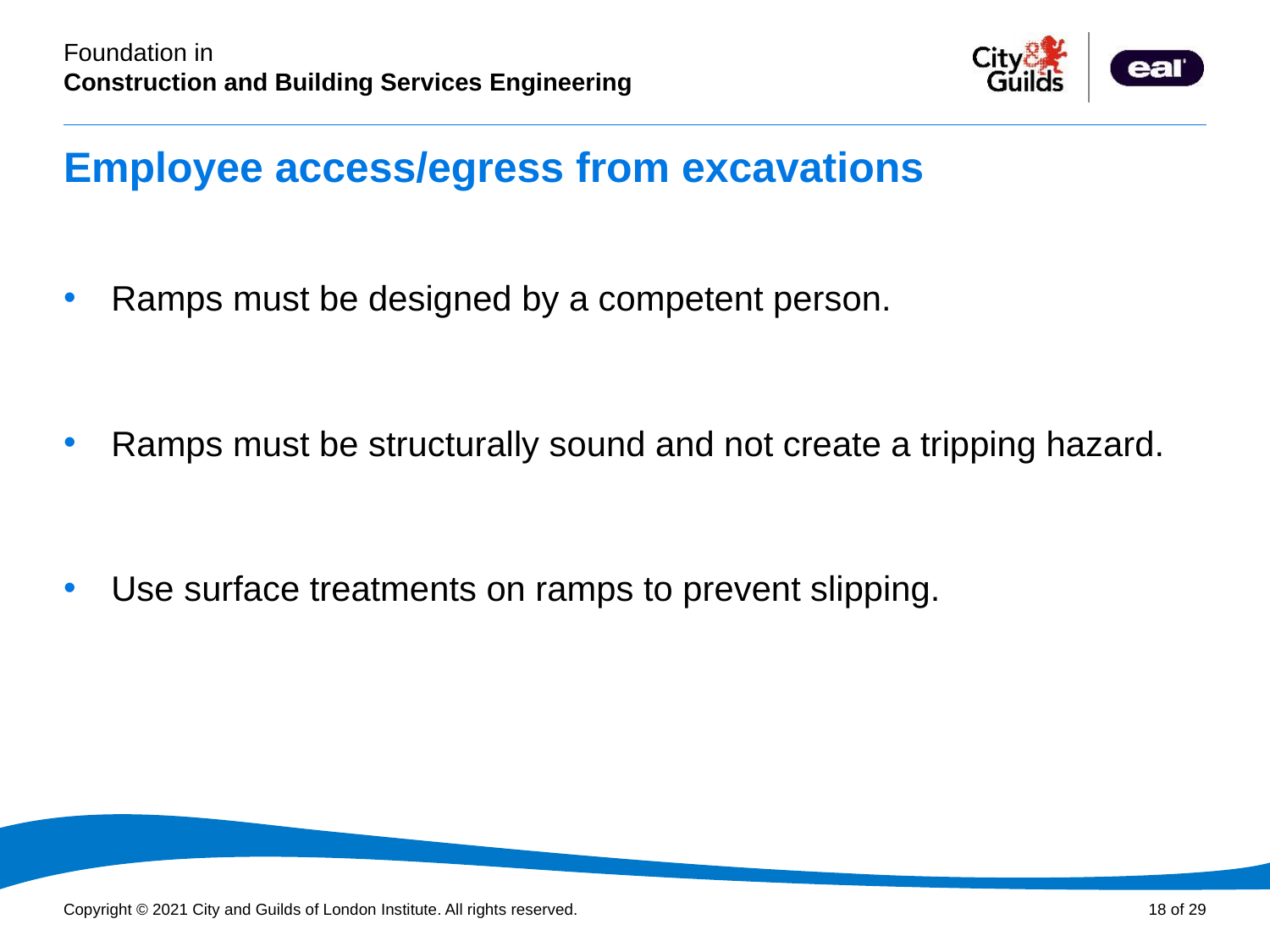

# Employee access/egress from excavations
Ramps must be designed by a competent person.

Ramps must be structurally sound and not create a tripping hazard.

Use surface treatments on ramps to prevent slipping.